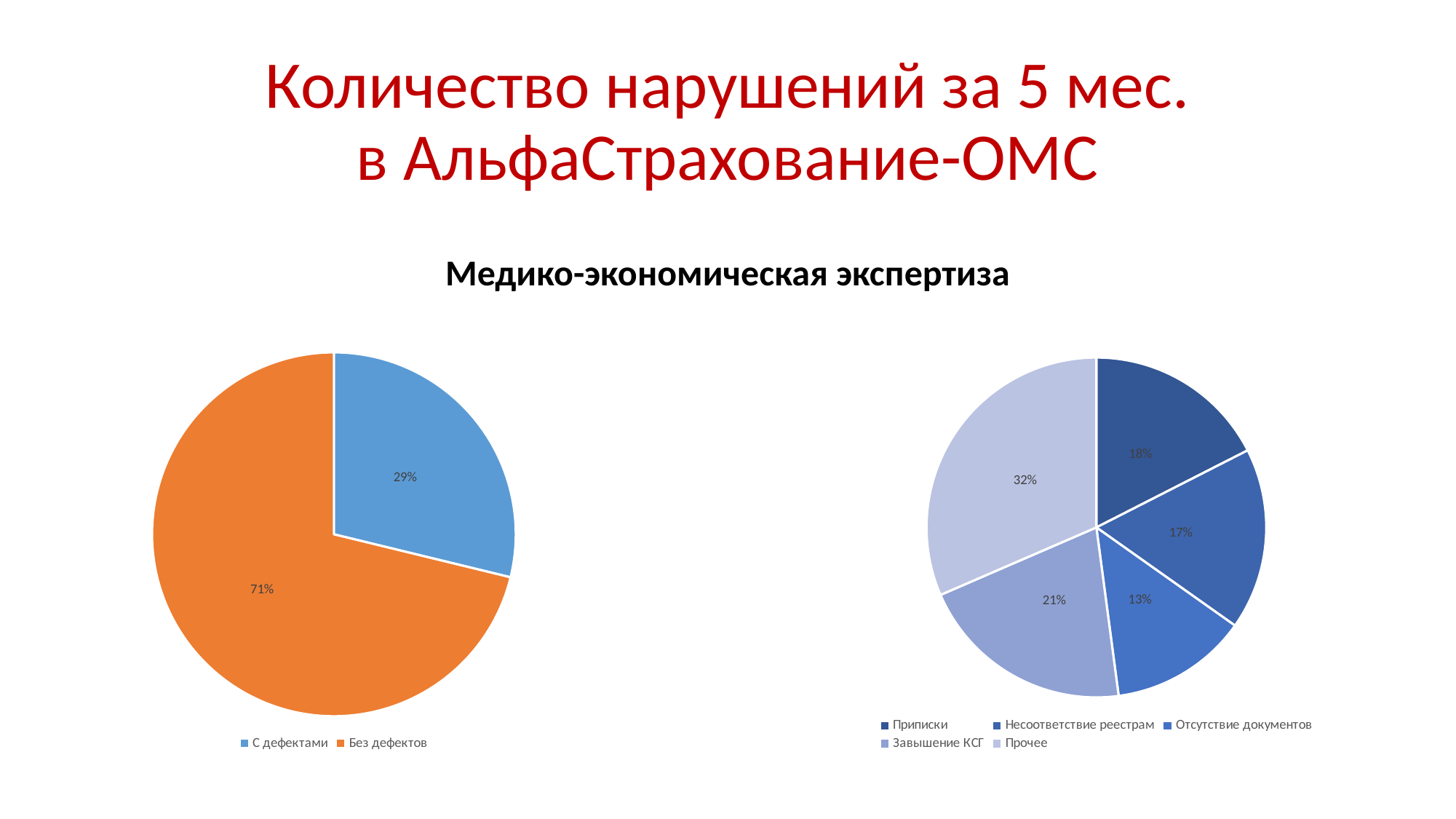

# Количество нарушений за 5 мес.
в АльфаСтрахование-ОМС
Медико-экономическая экспертиза

### Chart:

| Category |  |
|---|---|
| Приписки | 0.175 |
| Несоответствие реестрам | 0.173 |
| Отсутствие документов | 0.131 |
| Завышение КСГ | 0.206 |
| Прочее | 0.315 |

### Chart

| Category |  |
|---|---|
| С дефектами | 0.288 |
| Без дефектов | 0.712 |